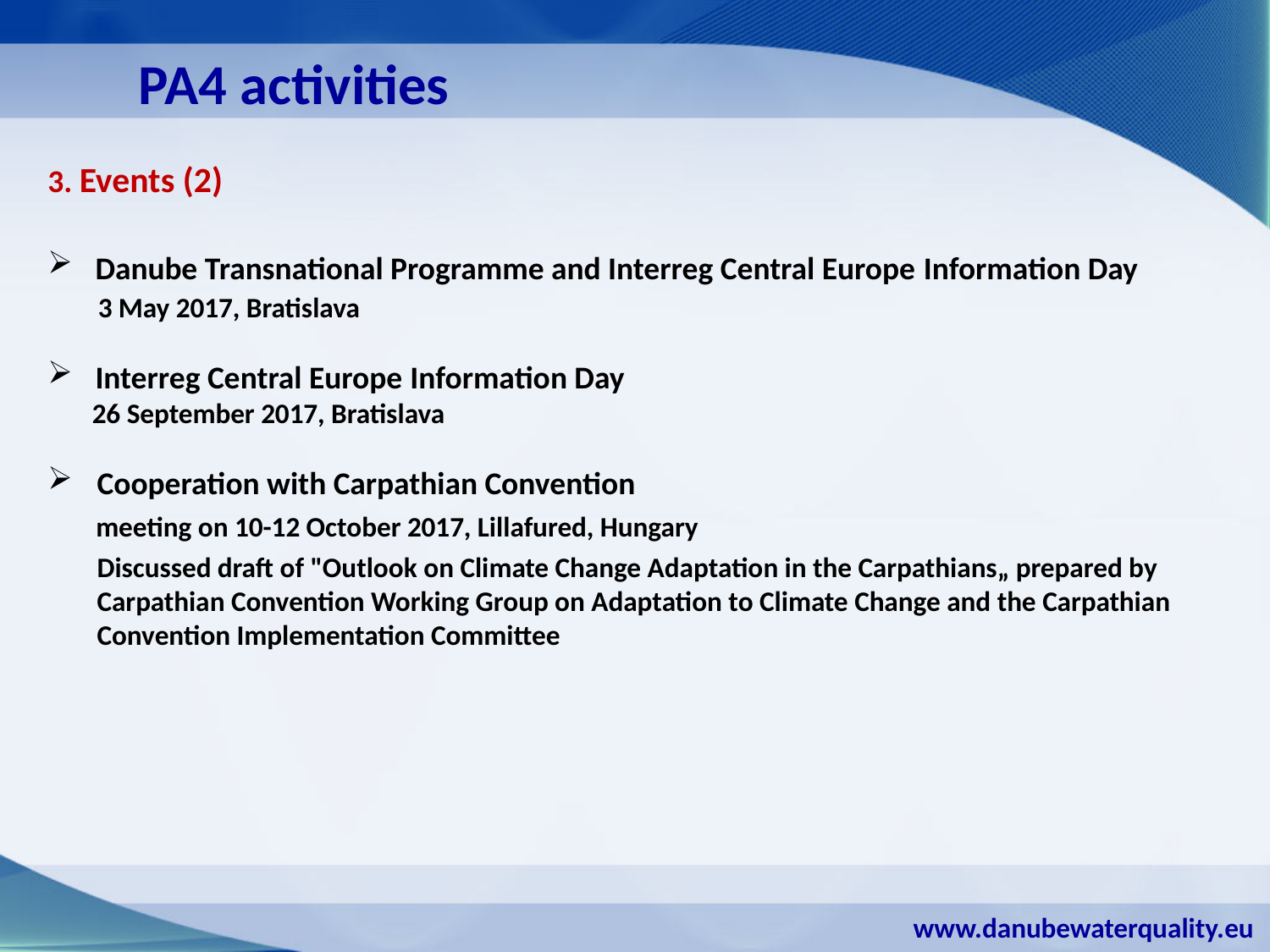

PA4 activities

3. Events (2)

Danube Transnational Programme and Interreg Central Europe Information Day
       3 May 2017, Bratislava

Interreg Central Europe Information Day
       26 September 2017, Bratislava

Cooperation with Carpathian Convention
      meeting on 10-12 October 2017, Lillafured, Hungary
Discussed draft of "Outlook on Climate Change Adaptation in the Carpathians„ prepared by Carpathian Convention Working Group on Adaptation to Climate Change and the Carpathian Convention Implementation Committee

www.danubewaterquality.eu